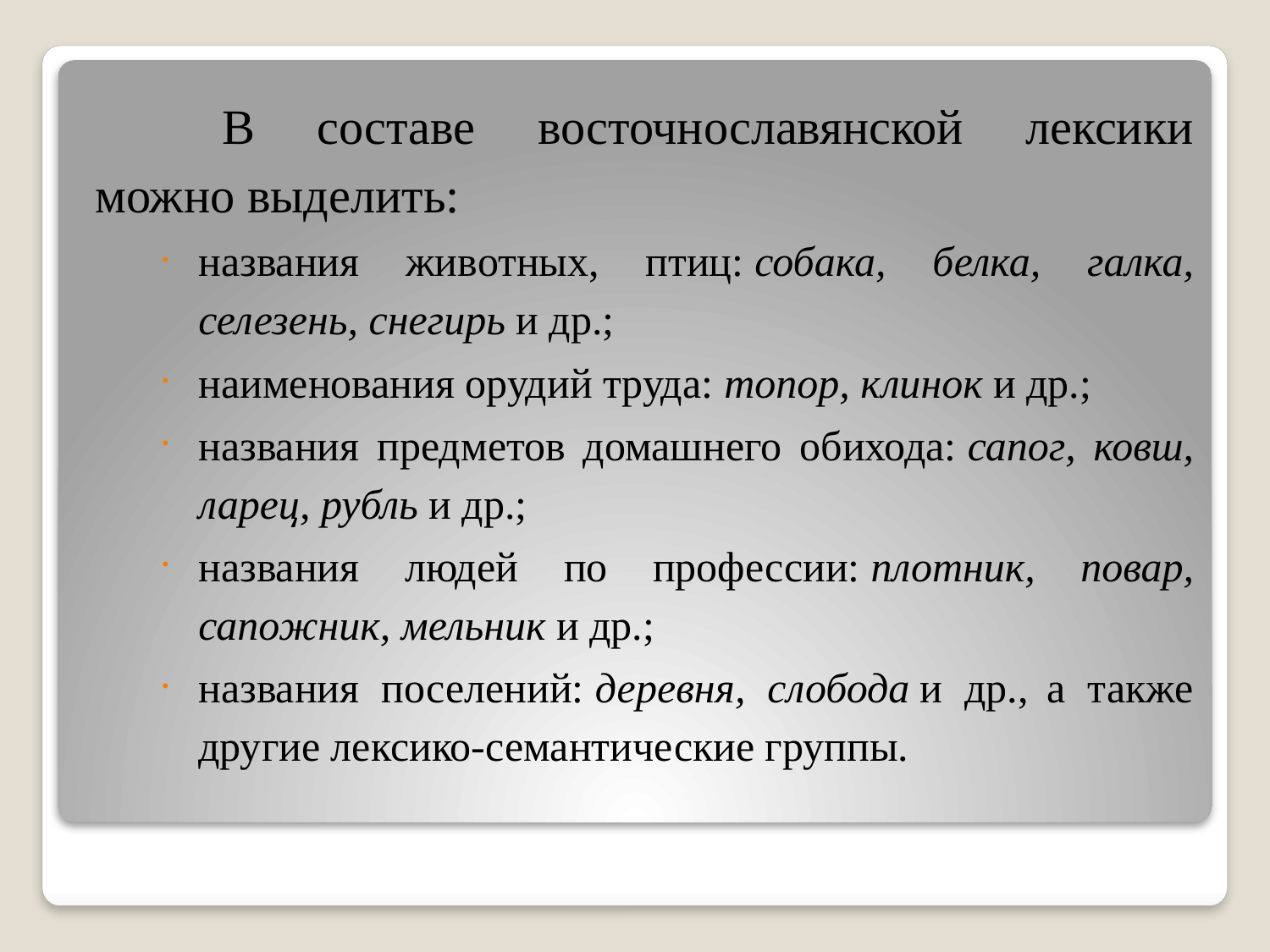

В составе восточнославянской лексики можно выделить:
названия животных, птиц: собака, белка, галка, селезень, снегирь и др.;
наименования орудий труда: топор, клинок и др.;
названия предметов домашнего обихода: сапог, ковш, ларец, рубль и др.;
названия людей по профессии: плотник, повар, сапожник, мельник и др.;
названия поселений: деревня, слобода и др., а также другие лексико-семантические группы.